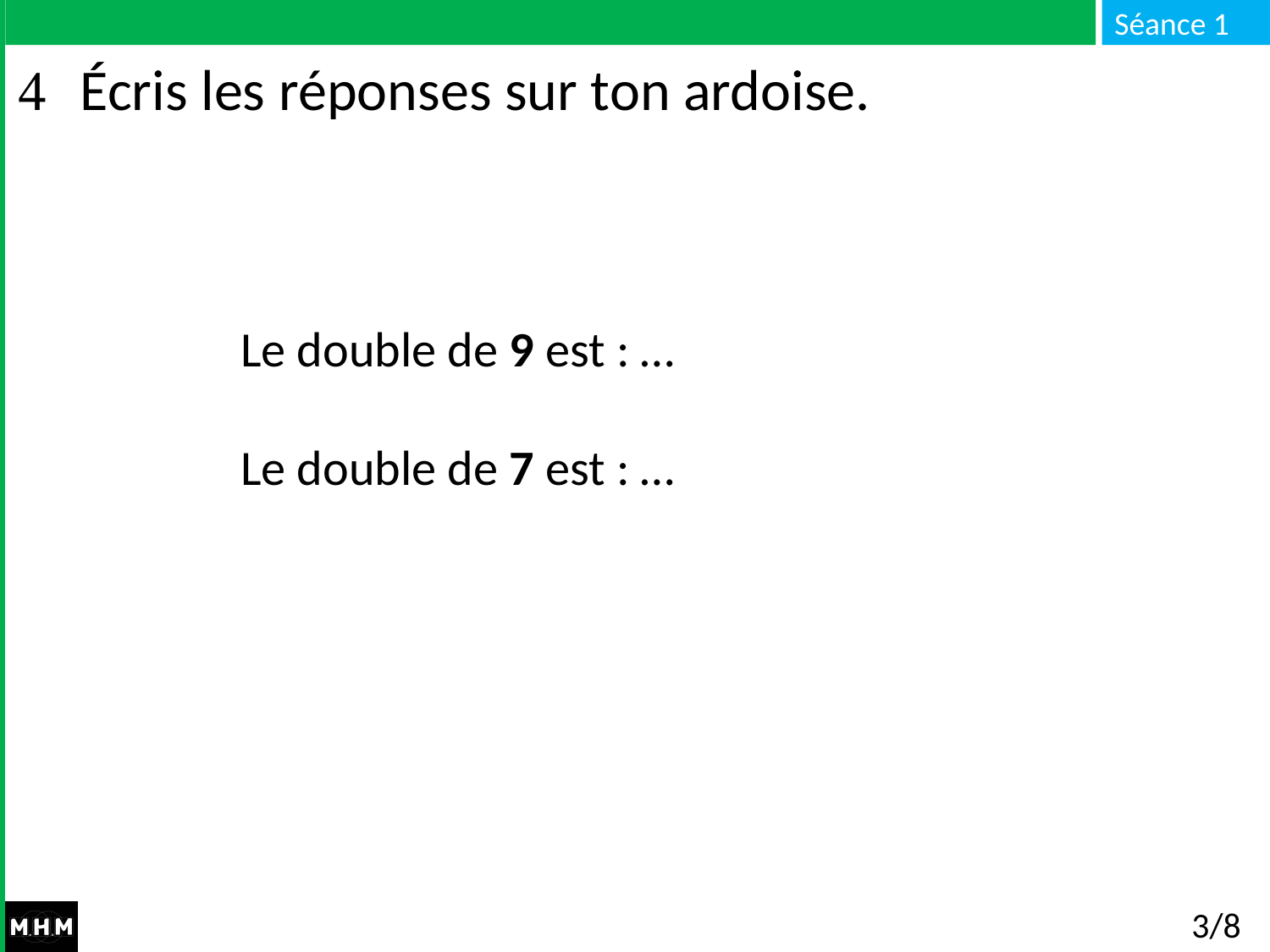

# Écris les réponses sur ton ardoise.
Le double de 9 est : …
Le double de 7 est : …

3/8